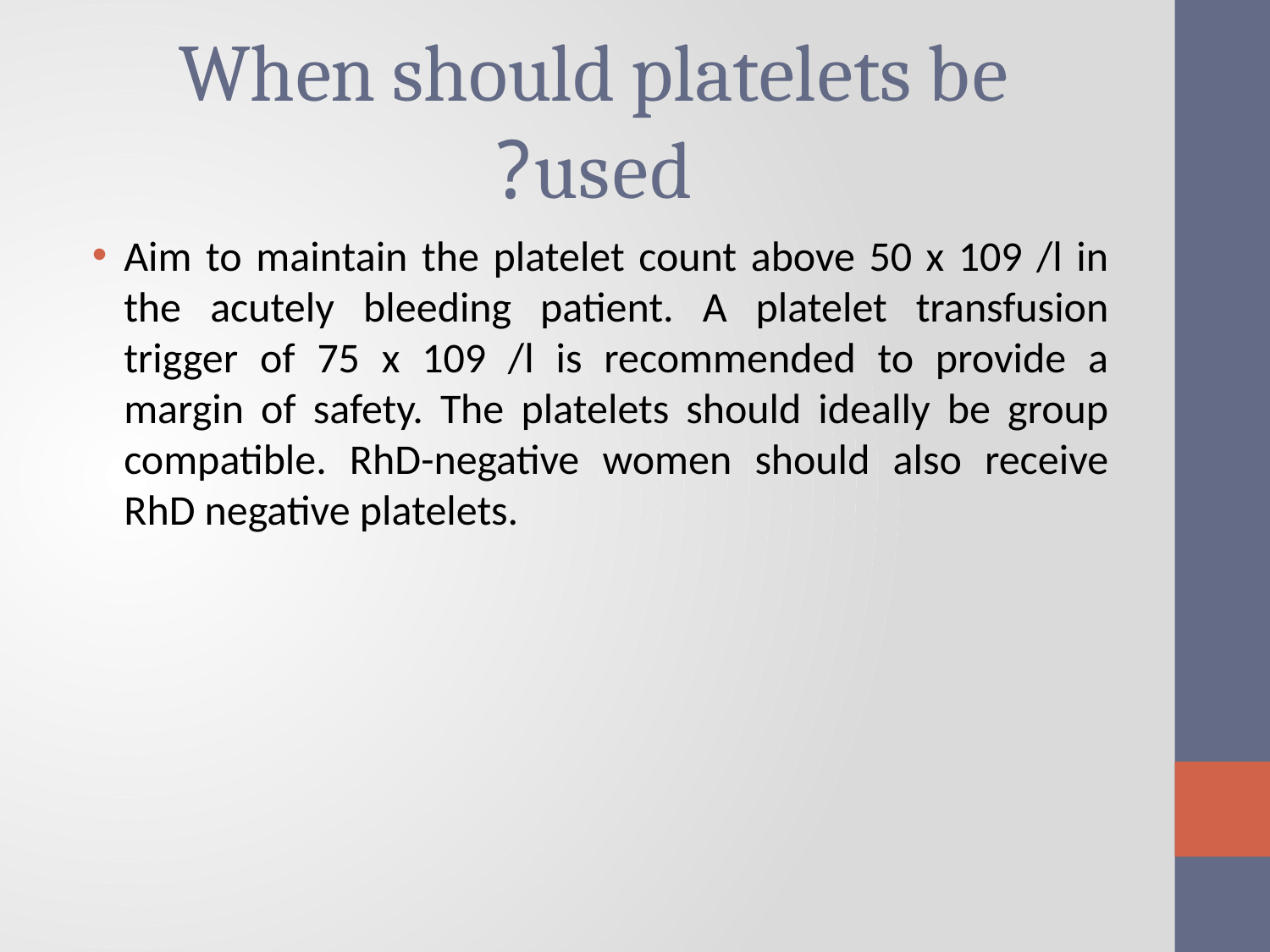

# When should platelets be used?
Aim to maintain the platelet count above 50 x 109 /l in the acutely bleeding patient. A platelet transfusion trigger of 75 x 109 /l is recommended to provide a margin of safety. The platelets should ideally be group compatible. RhD-negative women should also receive RhD negative platelets.